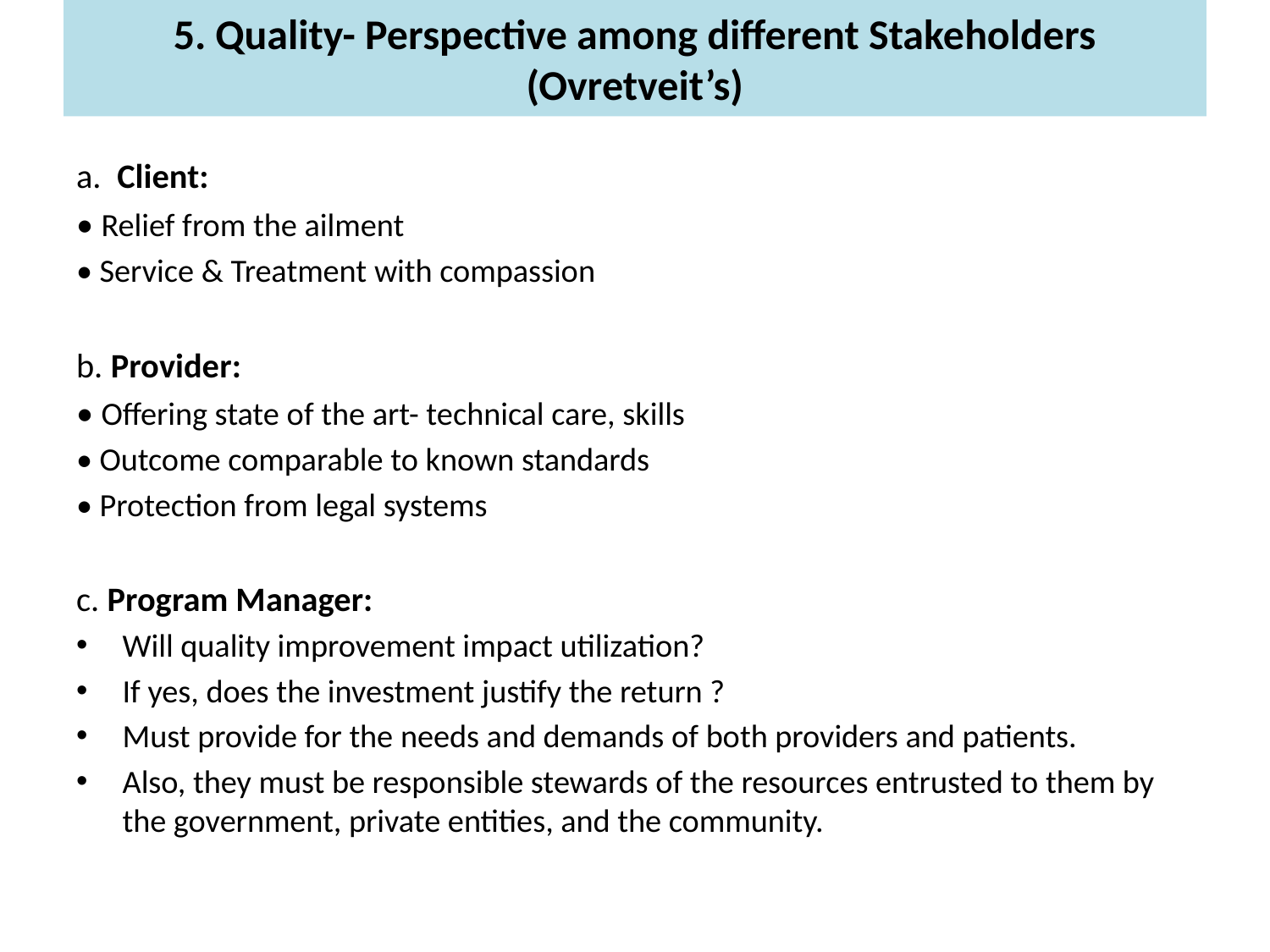

# 5. Quality- Perspective among different Stakeholders (Ovretveit’s)
a.  Client:
• Relief from the ailment
• Service & Treatment with compassion

b. Provider:
• Offering state of the art- technical care, skills
• Outcome comparable to known standards
• Protection from legal systems

c. Program Manager:
Will quality improvement impact utilization?
If yes, does the investment justify the return ?
Must provide for the needs and demands of both providers and patients.
Also, they must be responsible stewards of the resources entrusted to them by the government, private entities, and the community.